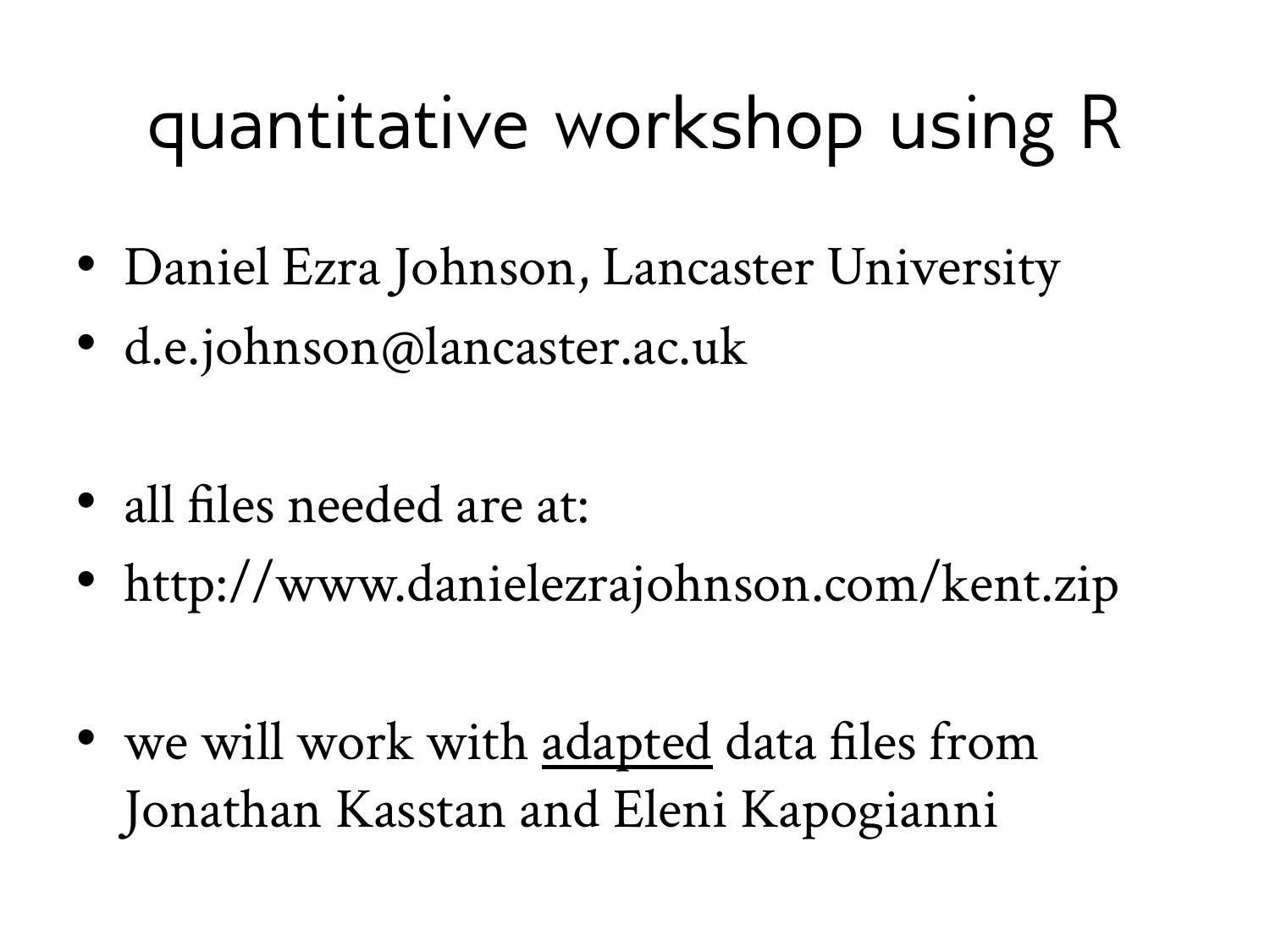

# quantitative workshop using R
Daniel Ezra Johnson, Lancaster University
d.e.johnson@lancaster.ac.uk

all files needed are at:
http://www.danielezrajohnson.com/kent.zip

we will work with adapted data files from Jonathan Kasstan and Eleni Kapogianni